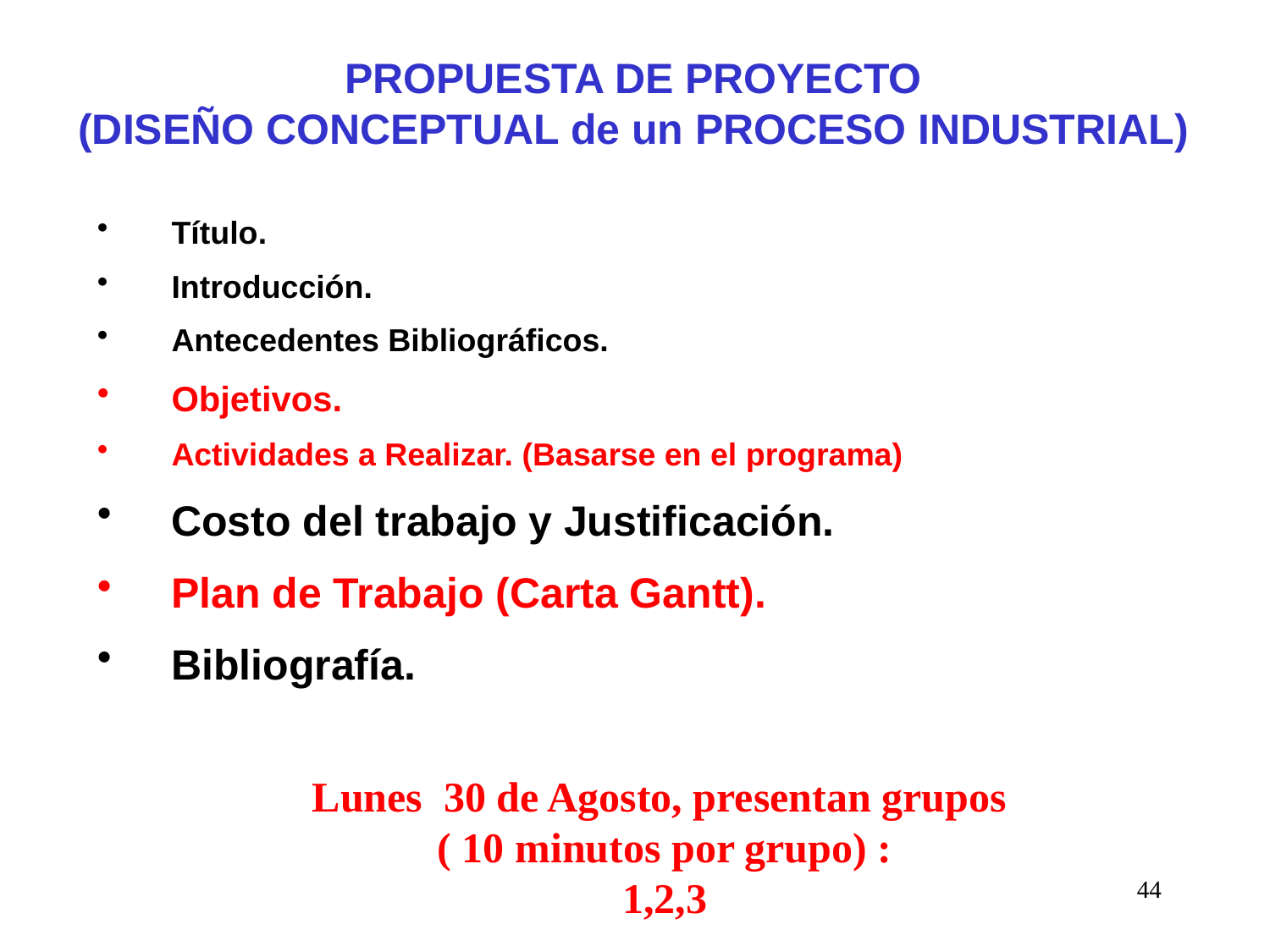

PROPUESTA DE PROYECTO
(DISEÑO CONCEPTUAL de un PROCESO INDUSTRIAL)
Título.
Introducción.
Antecedentes Bibliográficos.
Objetivos.
Actividades a Realizar. (Basarse en el programa)
Costo del trabajo y Justificación.
Plan de Trabajo (Carta Gantt).
Bibliografía.
Lunes  30 de Agosto, presentan grupos
( 10 minutos por grupo) :
1,2,3
44